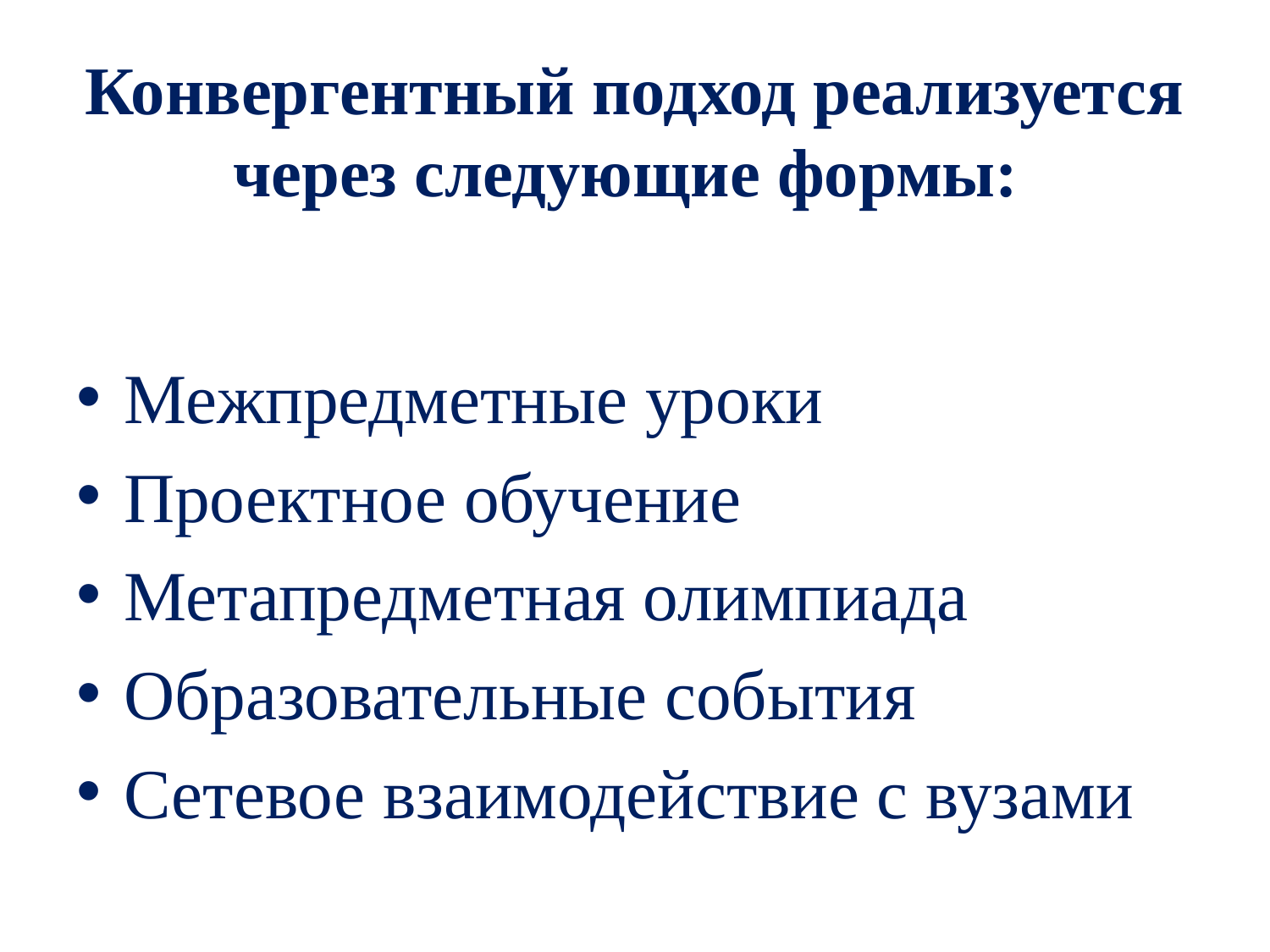

# Конвергентный подход реализуется через следующие формы:
Межпредметные уроки
Проектное обучение
Метапредметная олимпиада
Образовательные события
Сетевое взаимодействие с вузами